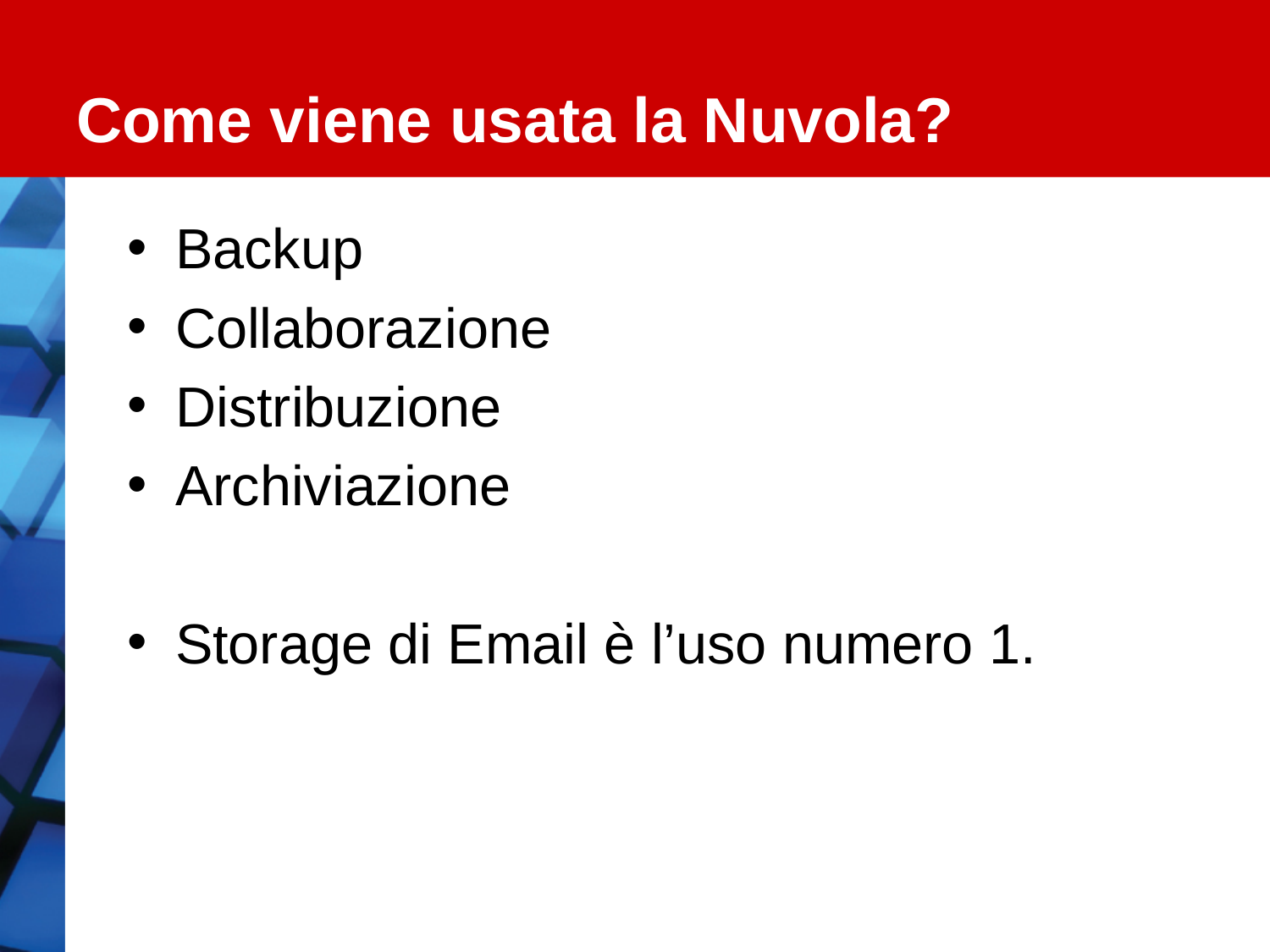

# Come viene usata la Nuvola?
Backup
Collaborazione
Distribuzione
Archiviazione

Storage di Email è l’uso numero 1.